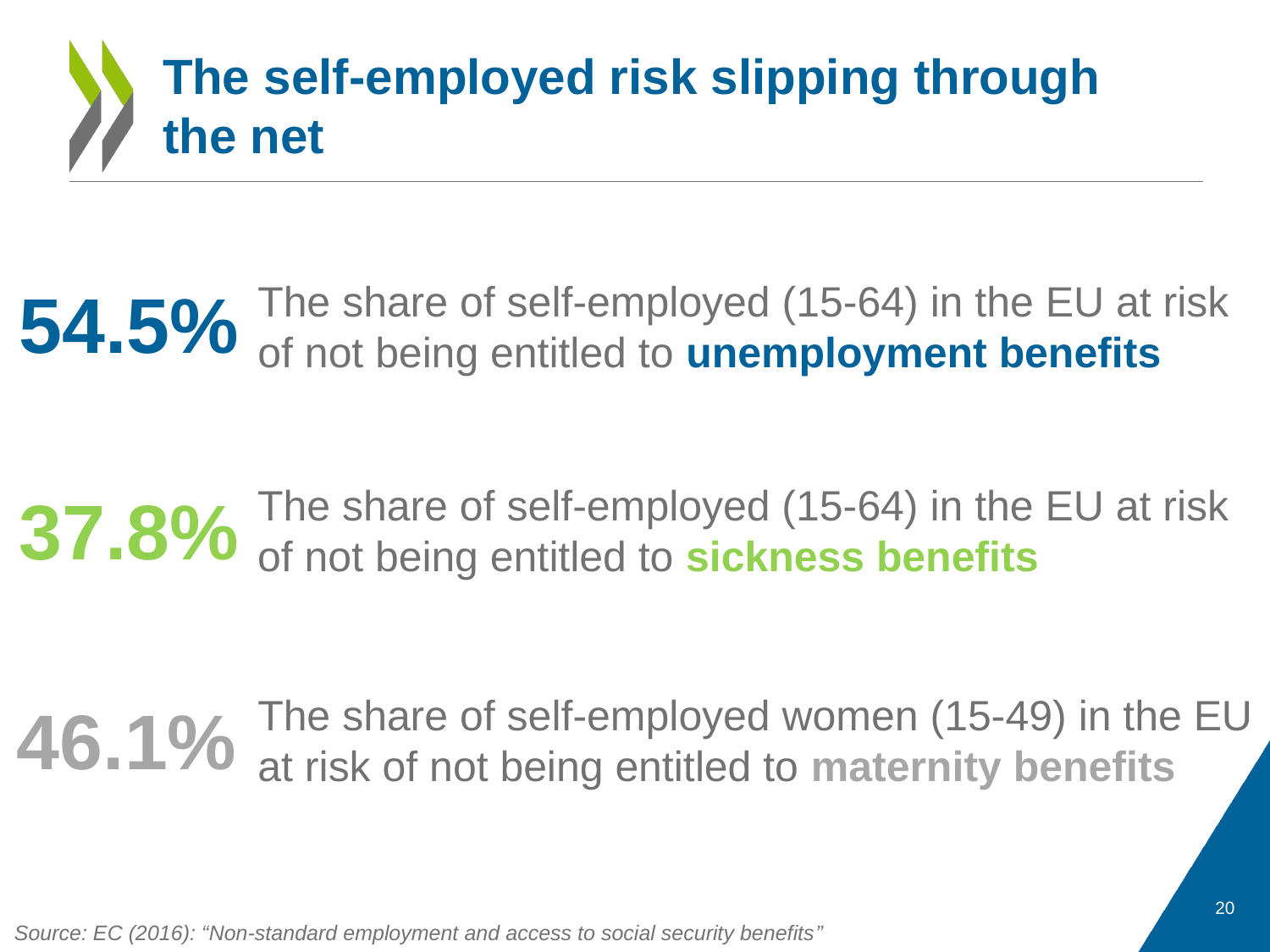

# The self-employed risk slipping through the net
The share of self-employed (15-64) in the EU at risk of not being entitled to unemployment benefits
54.5%
The share of self-employed (15-64) in the EU at risk of not being entitled to sickness benefits
37.8%
The share of self-employed women (15-49) in the EU at risk of not being entitled to maternity benefits
46.1%
20
Source: EC (2016): “Non-standard employment and access to social security benefits”